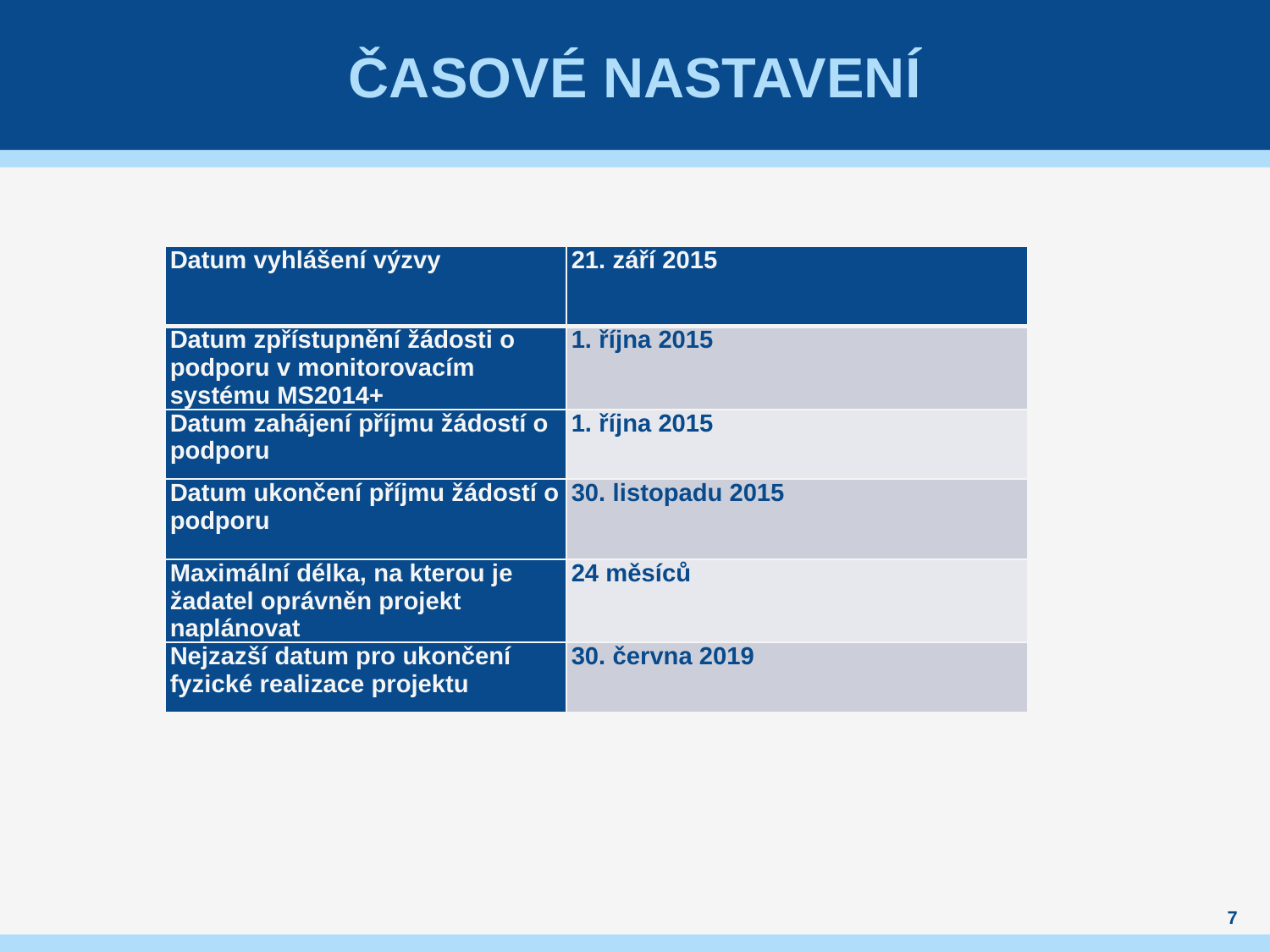

# Časové nastavení
| Datum vyhlášení výzvy | 21. září 2015 |
| --- | --- |
| Datum zpřístupnění žádosti o podporu v monitorovacím systému MS2014+ | 1. října 2015 |
| Datum zahájení příjmu žádostí o podporu | 1. října 2015 |
| Datum ukončení příjmu žádostí o podporu | 30. listopadu 2015 |
| Maximální délka, na kterou je žadatel oprávněn projekt naplánovat | 24 měsíců |
| Nejzazší datum pro ukončení fyzické realizace projektu | 30. června 2019 |
7